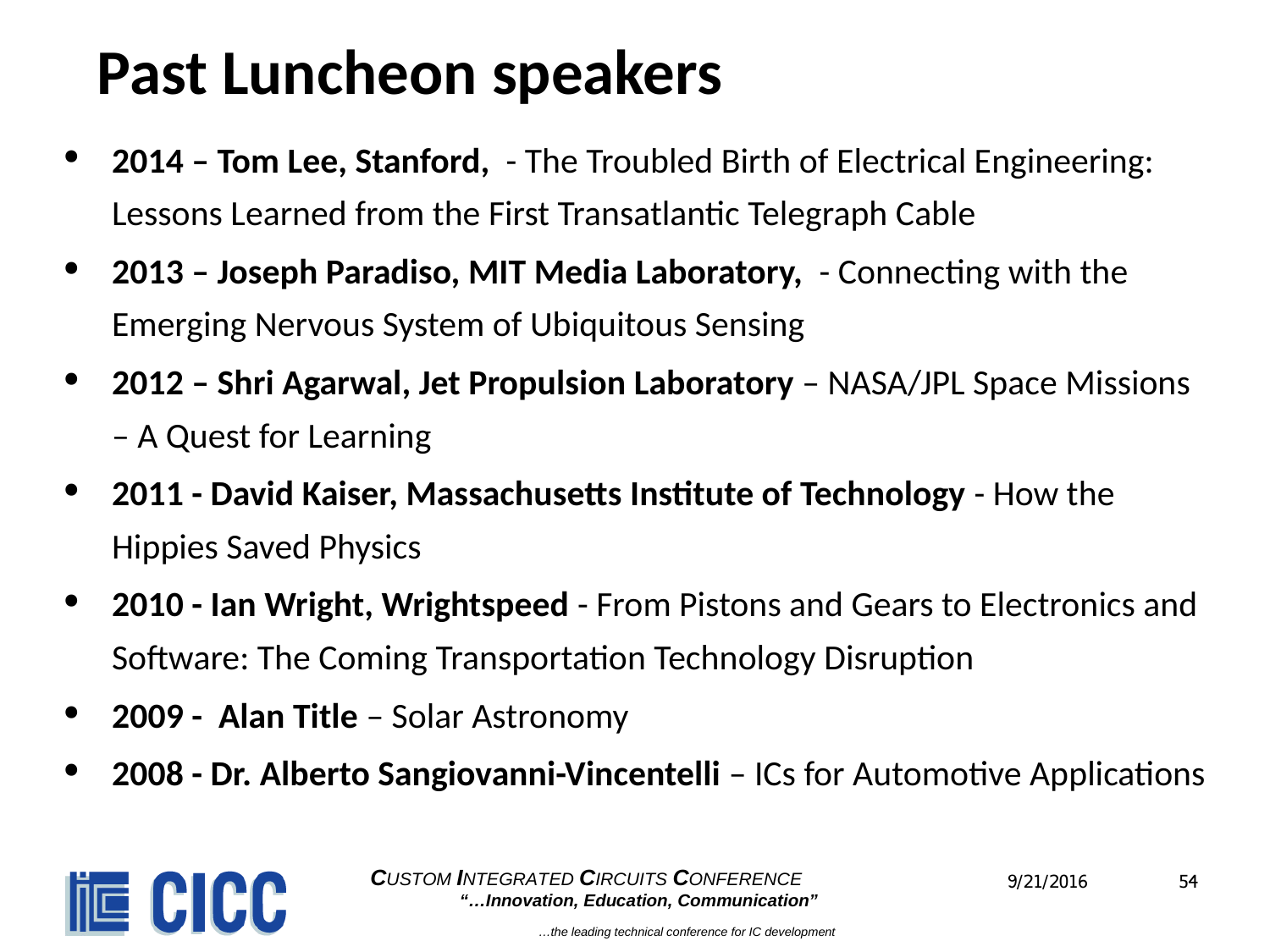

# Past Luncheon speakers
2014 – Tom Lee, Stanford,  - The Troubled Birth of Electrical Engineering: Lessons Learned from the First Transatlantic Telegraph Cable
2013 – Joseph Paradiso, MIT Media Laboratory,  - Connecting with the Emerging Nervous System of Ubiquitous Sensing
2012 – Shri Agarwal, Jet Propulsion Laboratory – NASA/JPL Space Missions – A Quest for Learning
2011 - David Kaiser, Massachusetts Institute of Technology - How the Hippies Saved Physics
2010 - Ian Wright, Wrightspeed - From Pistons and Gears to Electronics and Software: The Coming Transportation Technology Disruption
2009 -  Alan Title – Solar Astronomy
2008 - Dr. Alberto Sangiovanni-Vincentelli – ICs for Automotive Applications